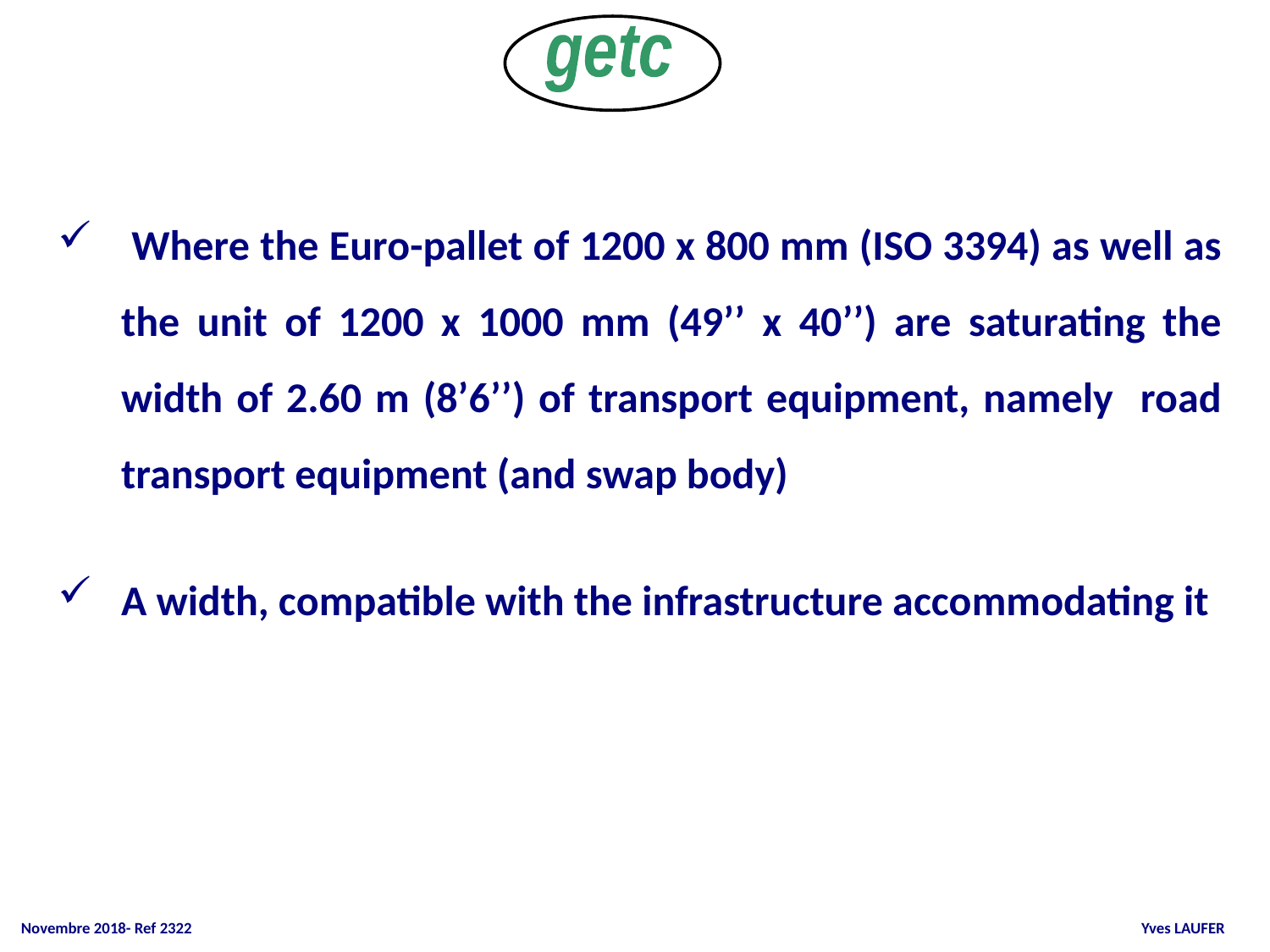

getc
 Where the Euro-pallet of 1200 x 800 mm (ISO 3394) as well as the unit of 1200 x 1000 mm (49’’ x 40’’) are saturating the width of 2.60 m (8’6’’) of transport equipment, namely  road transport equipment (and swap body)

A width, compatible with the infrastructure accommodating it
 Novembre 2018- Ref 2322                                                                                                                     				                              Yves LAUFER